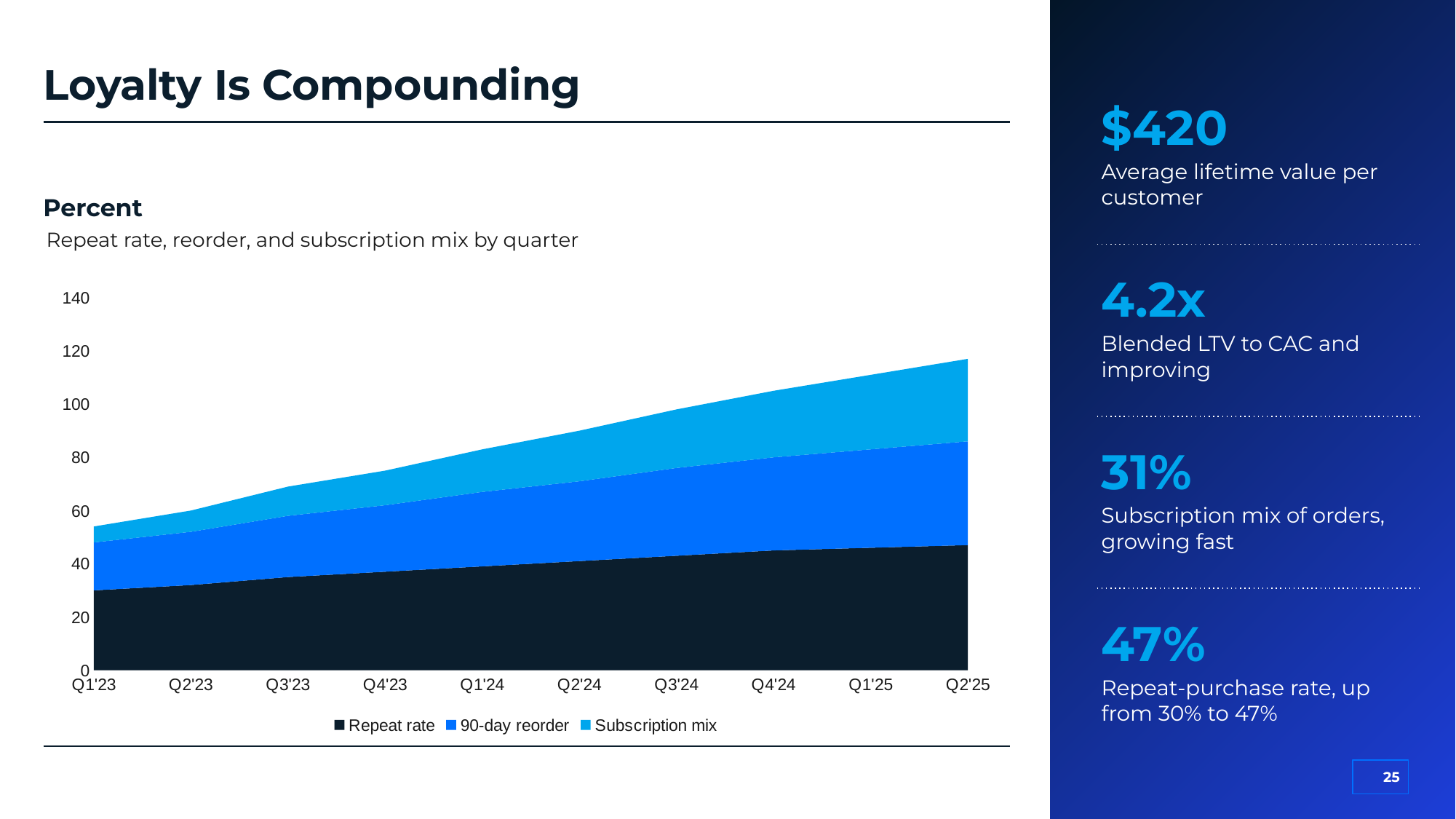

# Loyalty Is Compounding
$420
Average lifetime value per customer
Percent
Repeat rate, reorder, and subscription mix by quarter
4.2x
Blended LTV to CAC and improving

### Chart

| Category | Repeat rate | 90-day reorder | Subscription mix |
|---|---|---|---|
| Q1'23 | 30.0 | 18.0 | 6.0 |
| Q2'23 | 32.0 | 20.0 | 8.0 |
| Q3'23 | 35.0 | 23.0 | 11.0 |
| Q4'23 | 37.0 | 25.0 | 13.0 |
| Q1'24 | 39.0 | 28.0 | 16.0 |
| Q2'24 | 41.0 | 30.0 | 19.0 |
| Q3'24 | 43.0 | 33.0 | 22.0 |
| Q4'24 | 45.0 | 35.0 | 25.0 |
| Q1'25 | 46.0 | 37.0 | 28.0 |
| Q2'25 | 47.0 | 39.0 | 31.0 |
31%
Subscription mix of orders, growing fast
47%
Repeat-purchase rate, up from 30% to 47%
25